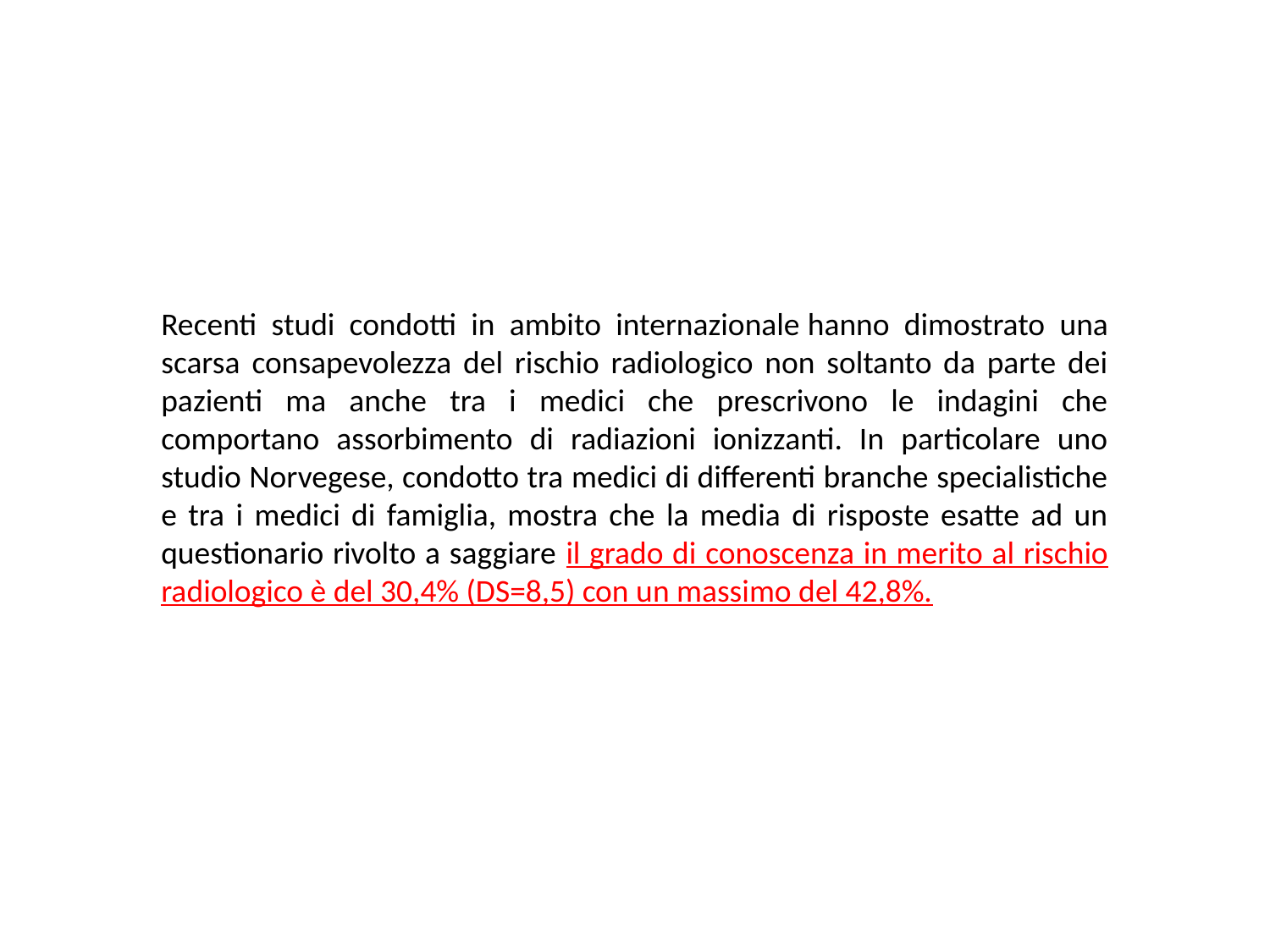

Recenti studi condotti in ambito internazionale hanno dimostrato una scarsa consapevolezza del rischio radiologico non soltanto da parte dei pazienti ma anche tra i medici che prescrivono le indagini che comportano assorbimento di radiazioni ionizzanti. In particolare uno studio Norvegese, condotto tra medici di differenti branche specialistiche e tra i medici di famiglia, mostra che la media di risposte esatte ad un questionario rivolto a saggiare il grado di conoscenza in merito al rischio radiologico è del 30,4% (DS=8,5) con un massimo del 42,8%.